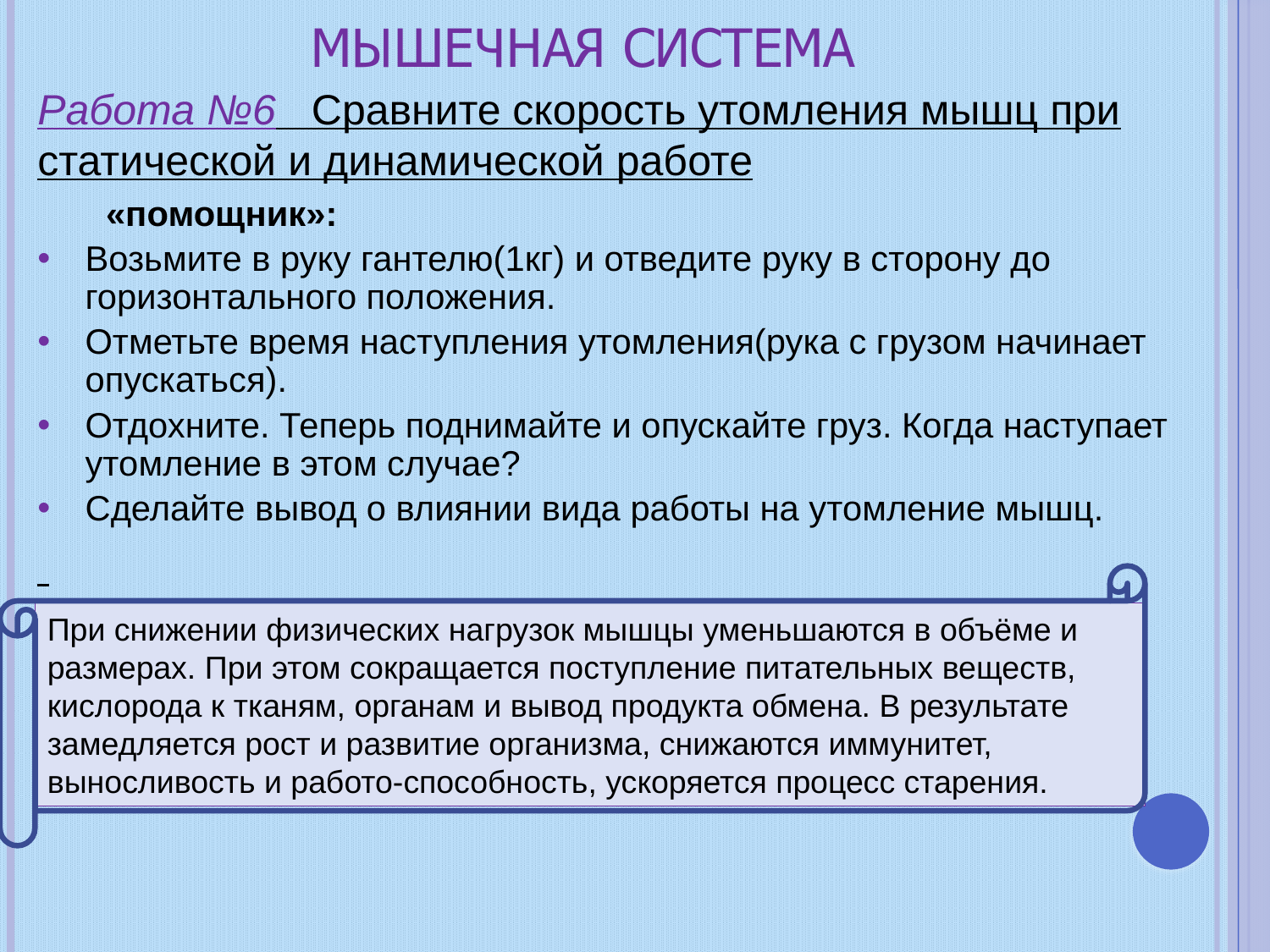

# МЫШЕЧНАЯ СИСТЕМА
Работа №6   Сравните скорость утомления мышц при статической и динамической работе
       «помощник»:
Возьмите в руку гантелю(1кг) и отведите руку в сторону до горизонтального положения.
Отметьте время наступления утомления(рука с грузом начинает опускаться).
Отдохните. Теперь поднимайте и опускайте груз. Когда наступает утомление в этом случае?
Сделайте вывод о влиянии вида работы на утомление мышц.

При снижении физических нагрузок мышцы уменьшаются в объёме и размерах. При этом сокращается поступление питательных веществ, кислорода к тканям, органам и вывод продукта обмена. В результате замедляется рост и развитие организма, снижаются иммунитет, выносливость и работо-способность, ускоряется процесс старения.